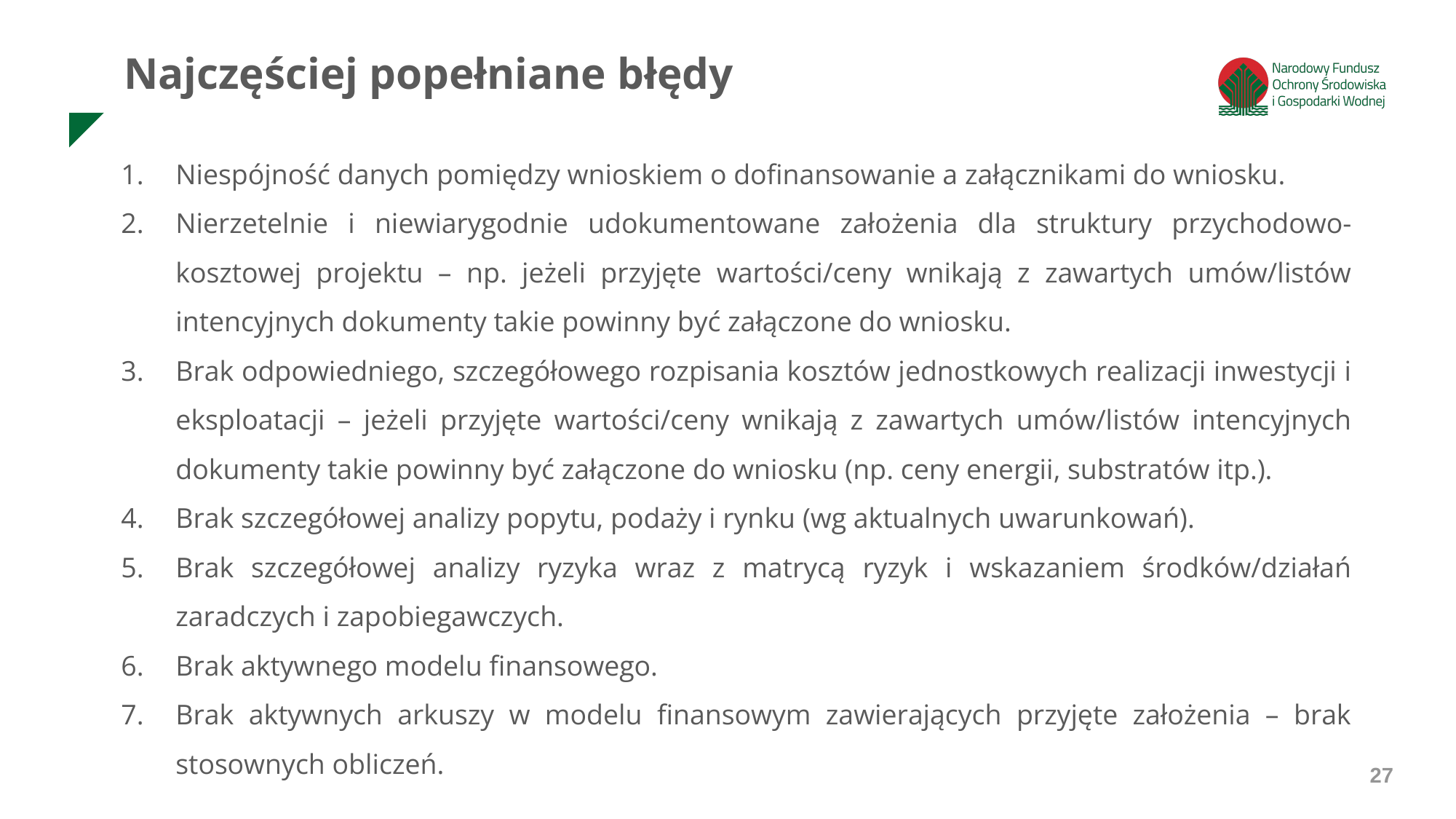

Najczęściej popełniane błędy
Niespójność danych pomiędzy wnioskiem o dofinansowanie a załącznikami do wniosku.
Nierzetelnie i niewiarygodnie udokumentowane założenia dla struktury przychodowo-kosztowej projektu – np. jeżeli przyjęte wartości/ceny wnikają z zawartych umów/listów intencyjnych dokumenty takie powinny być załączone do wniosku.
Brak odpowiedniego, szczegółowego rozpisania kosztów jednostkowych realizacji inwestycji i eksploatacji – jeżeli przyjęte wartości/ceny wnikają z zawartych umów/listów intencyjnych dokumenty takie powinny być załączone do wniosku (np. ceny energii, substratów itp.).
Brak szczegółowej analizy popytu, podaży i rynku (wg aktualnych uwarunkowań).
Brak szczegółowej analizy ryzyka wraz z matrycą ryzyk i wskazaniem środków/działań zaradczych i zapobiegawczych.
Brak aktywnego modelu finansowego.
Brak aktywnych arkuszy w modelu finansowym zawierających przyjęte założenia – brak stosownych obliczeń.